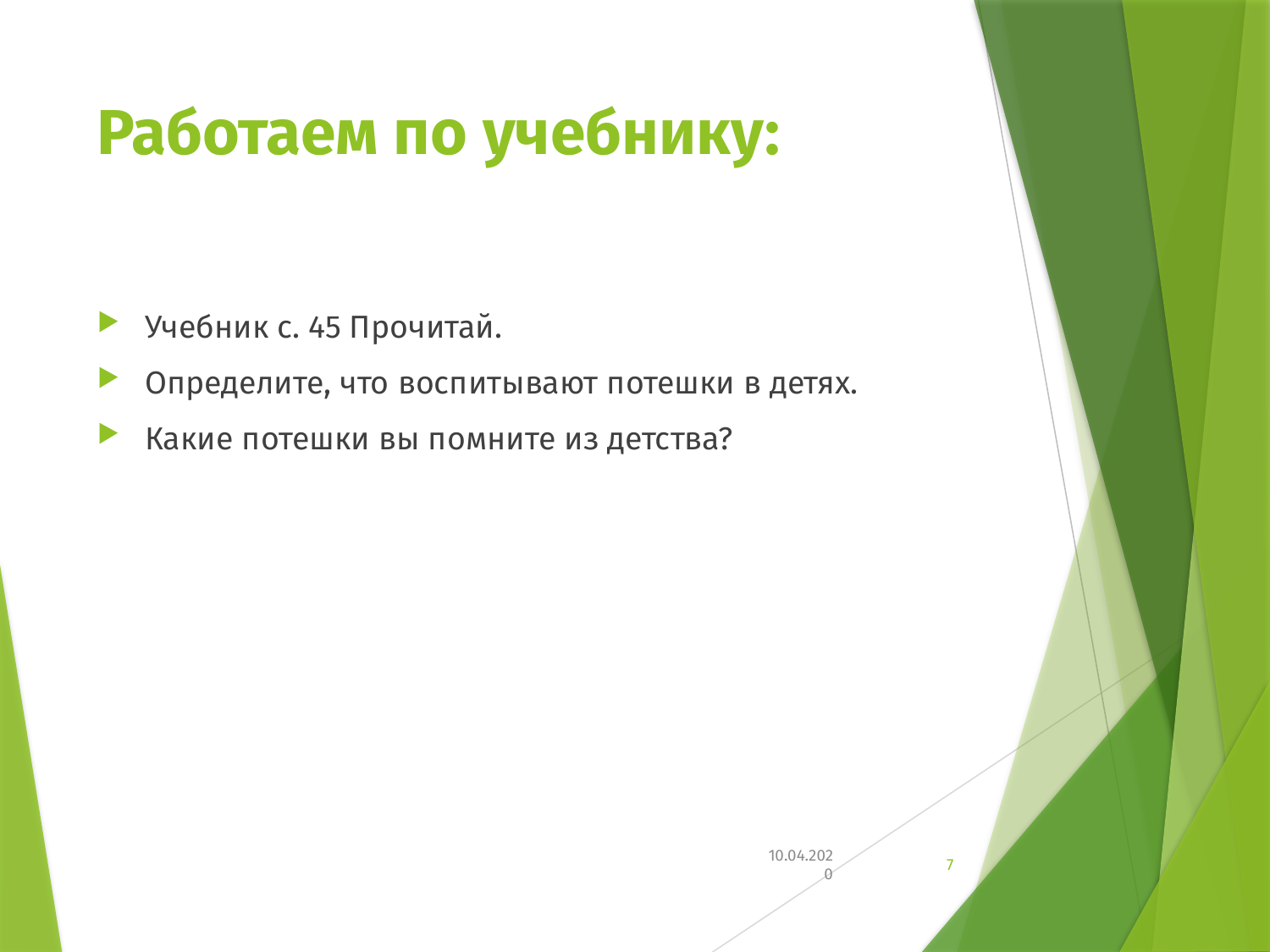

# Работаем по учебнику:
Учебник с. 45 Прочитай.
Определите, что воспитывают потешки в детях.
Какие потешки вы помните из детства?
10.04.2020
7